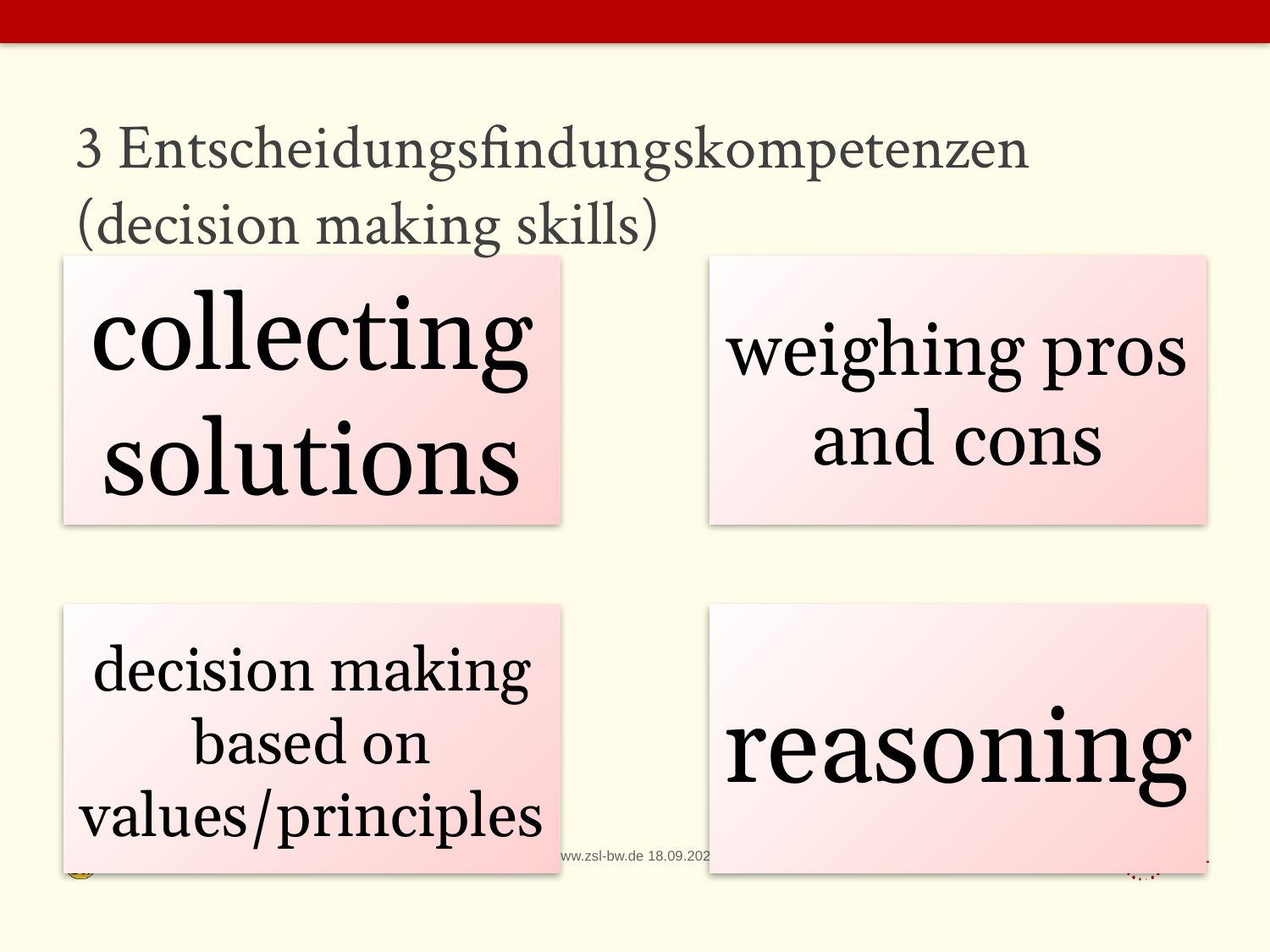

# 3 Entscheidungsfindungskompetenzen (decision making skills)
collecting solutions
weighing pros and cons
decision making based on values/principles
reasoning